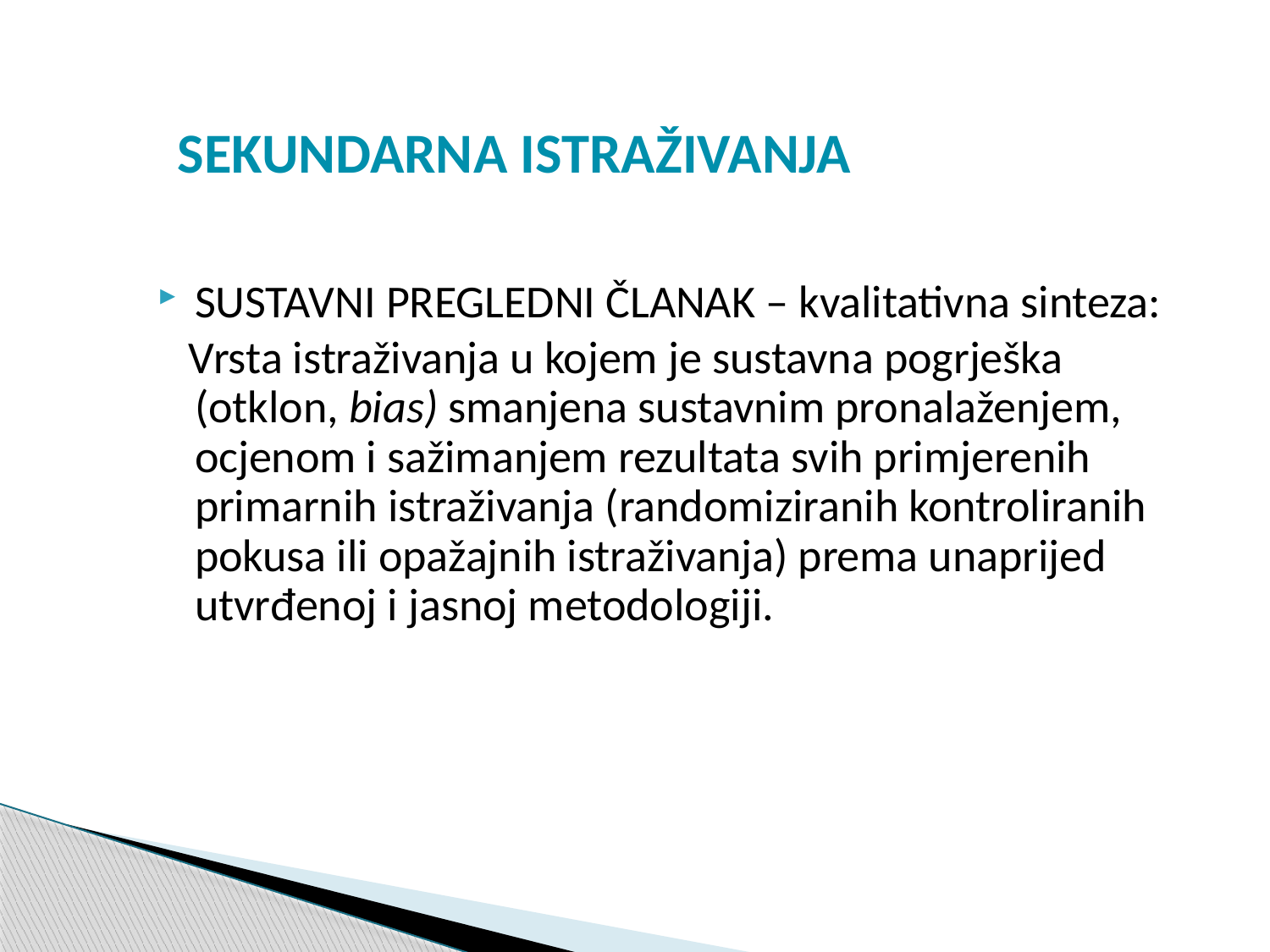

# SEKUNDARNA ISTRAŽIVANJA

SUSTAVNI PREGLEDNI ČLANAK – kvalitativna sinteza:
   Vrsta istraživanja u kojem je sustavna pogrješka (otklon, bias) smanjena sustavnim pronalaženjem, ocjenom i sažimanjem rezultata svih primjerenih primarnih istraživanja (randomiziranih kontroliranih pokusa ili opažajnih istraživanja) prema unaprijed utvrđenoj i jasnoj metodologiji.